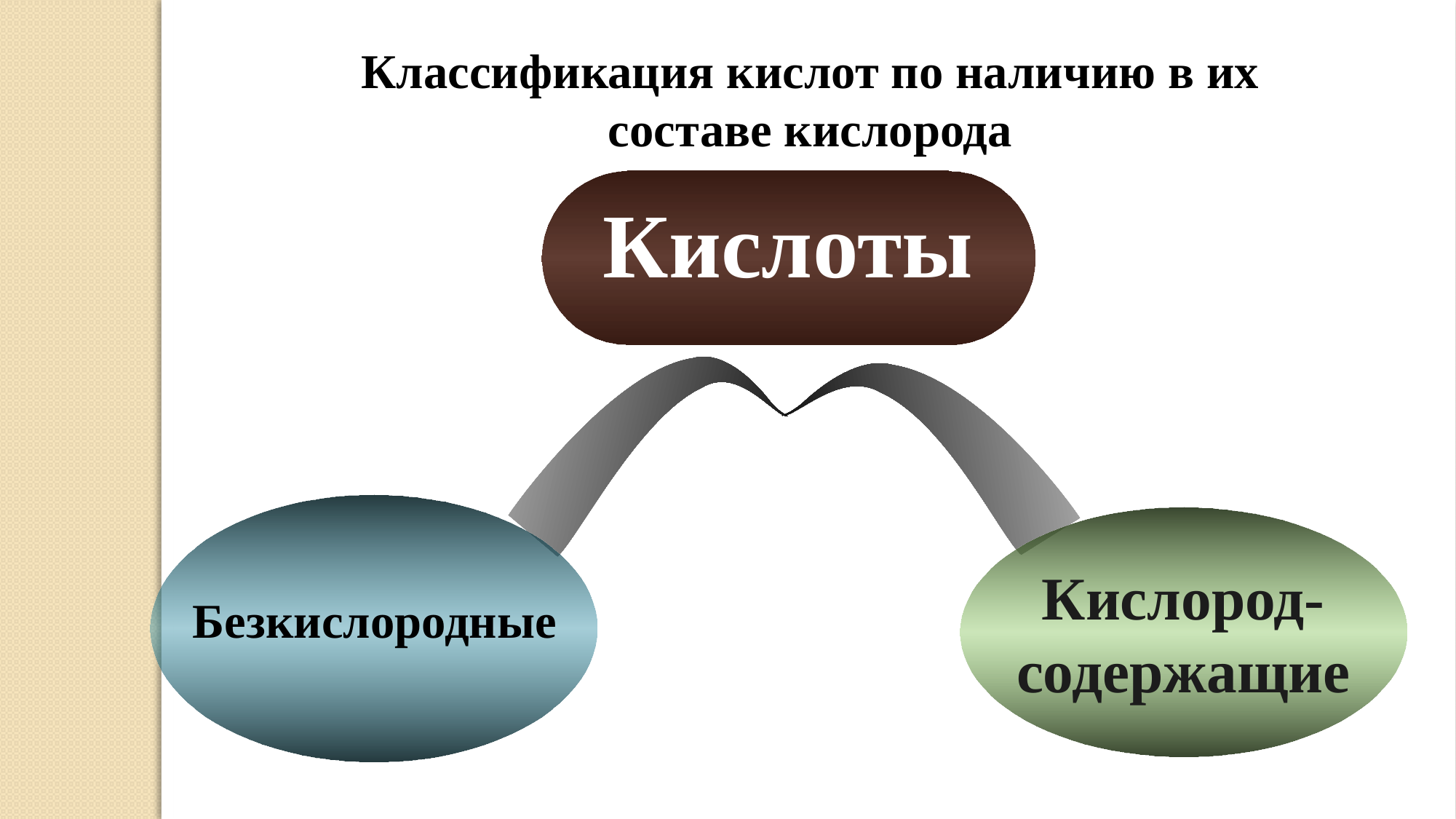

Классификация кислот по наличию в их составе кислорода
Кислоты

Кислород-
содержащие
Безкислородные